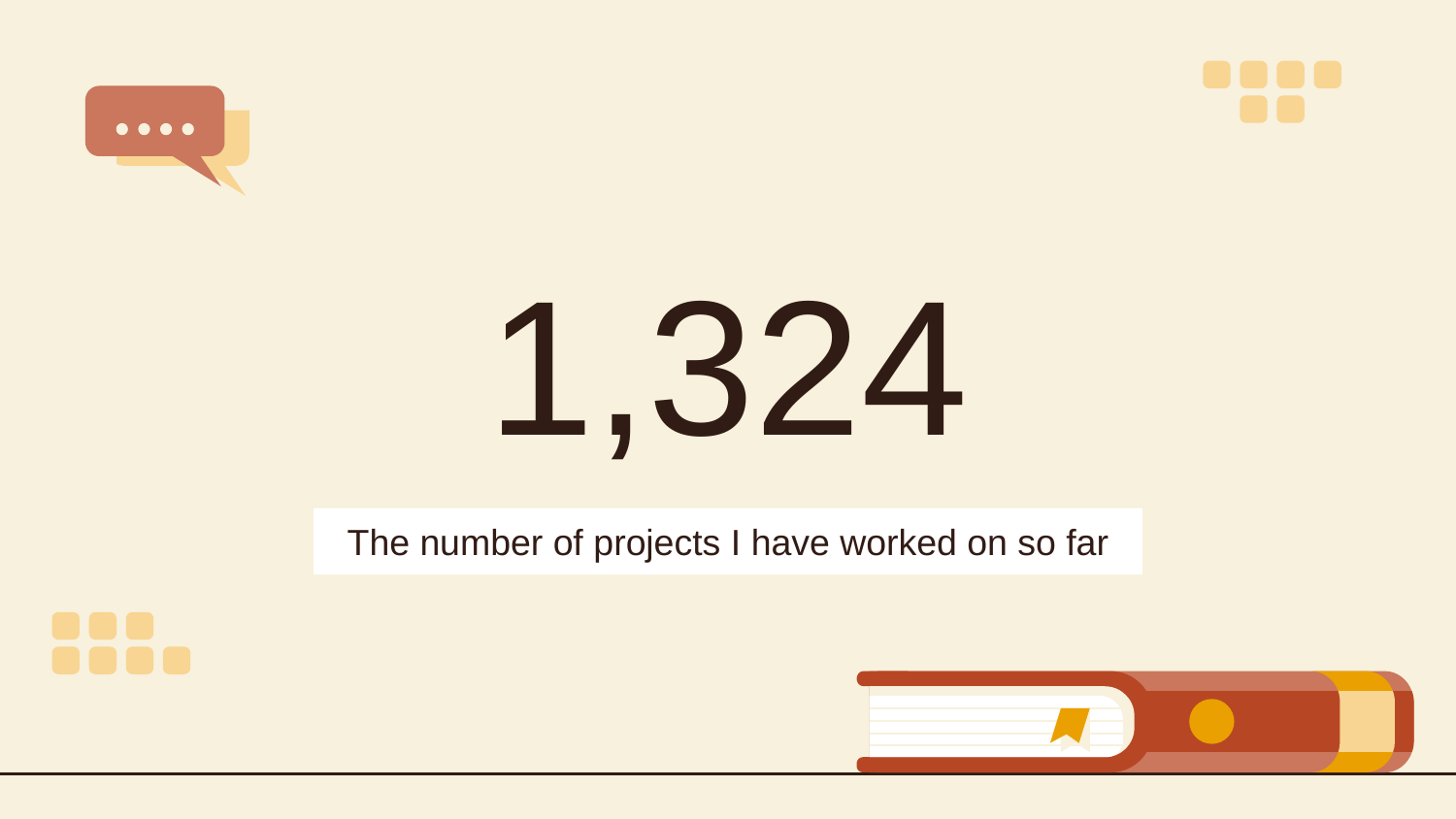

# 1,324
The number of projects I have worked on so far